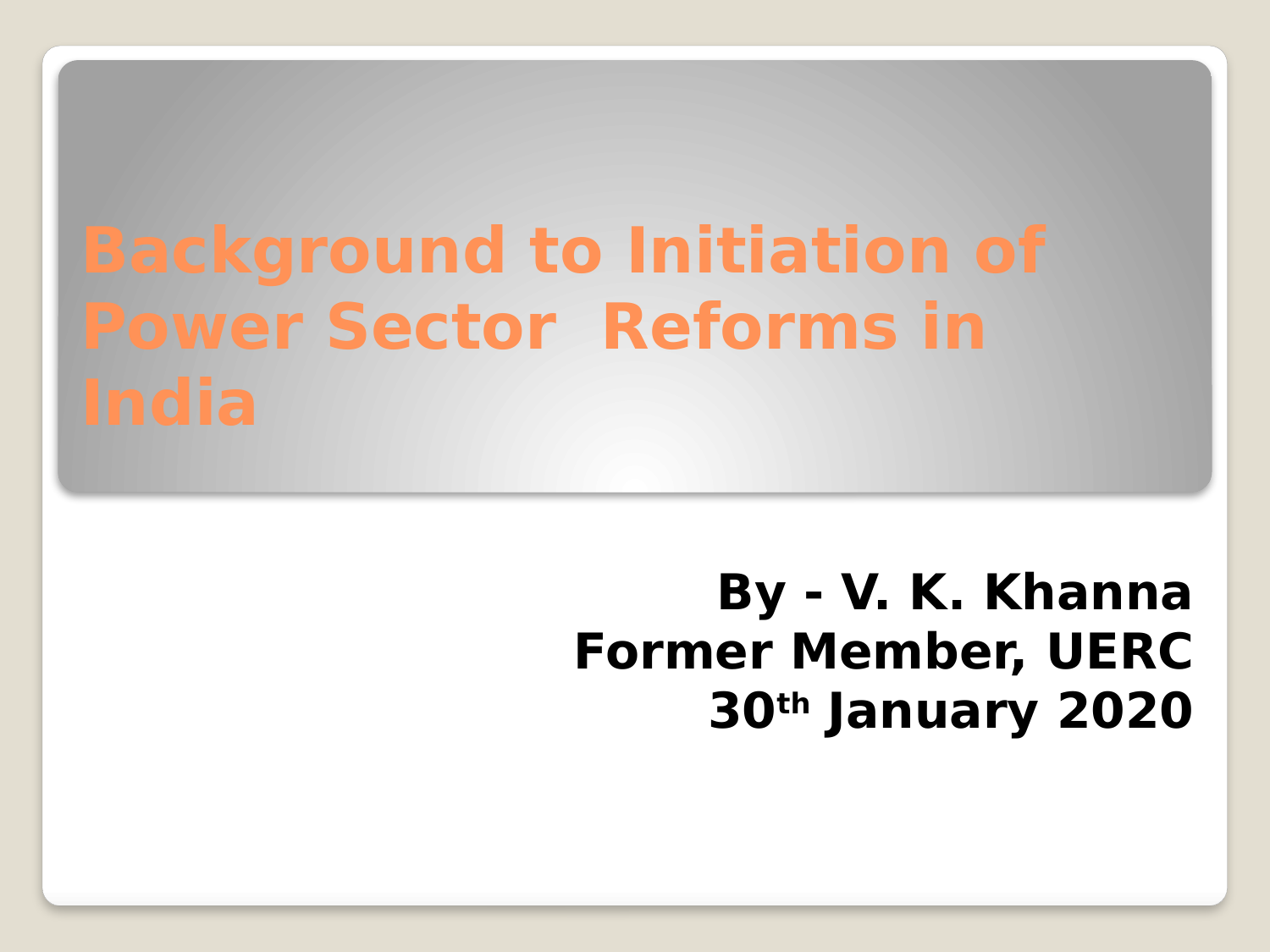

# Background to Initiation of Power Sector  Reforms in India
By - V. K. Khanna
Former Member, UERC
30th January 2020